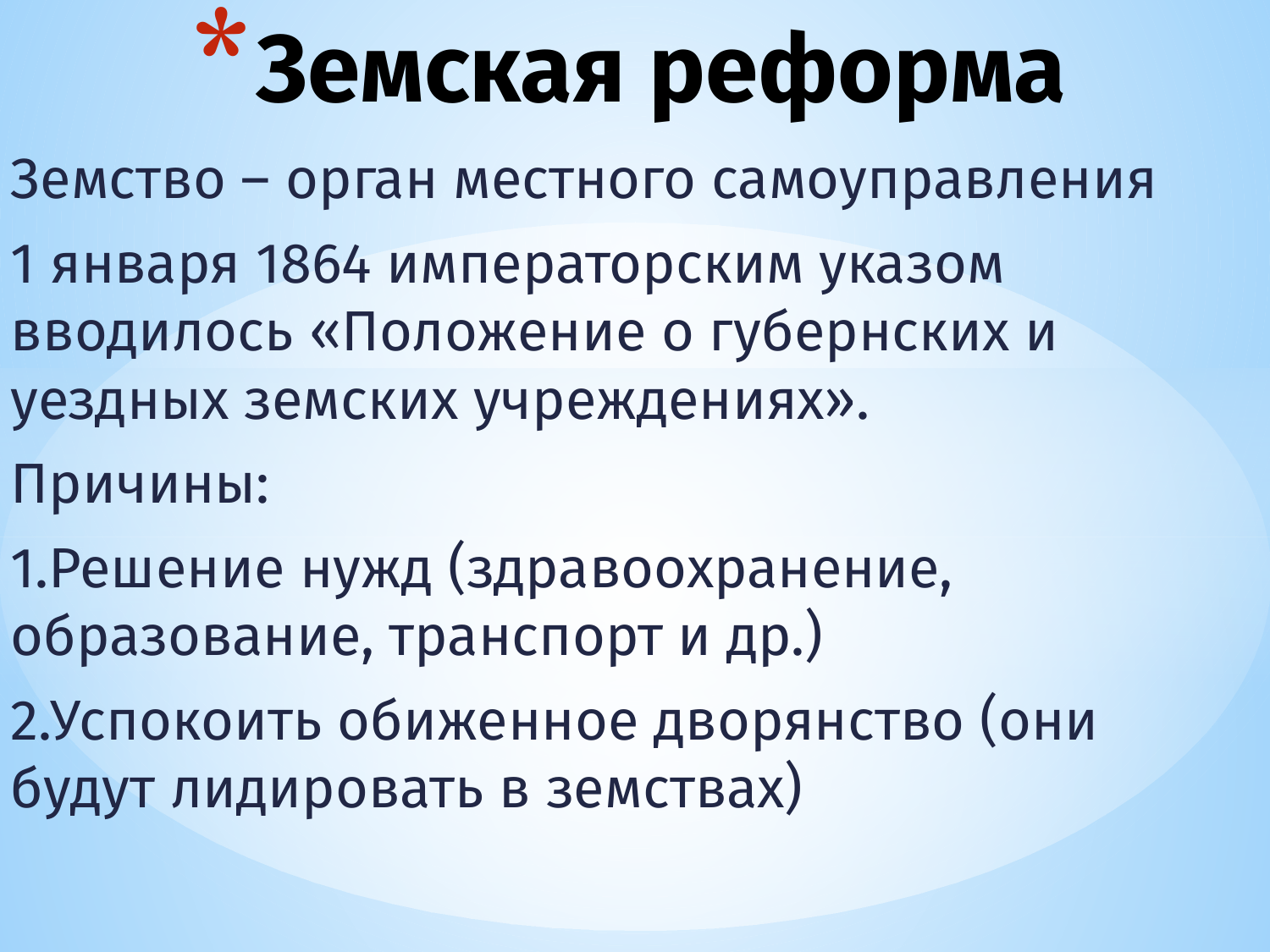

# Земская реформа
Земство – орган местного самоуправления
1 января 1864 императорским указом вводилось «Положение о губернских и уездных земских учреждениях».
Причины:
1.Решение нужд (здравоохранение, образование, транспорт и др.)
2.Успокоить обиженное дворянство (они будут лидировать в земствах)